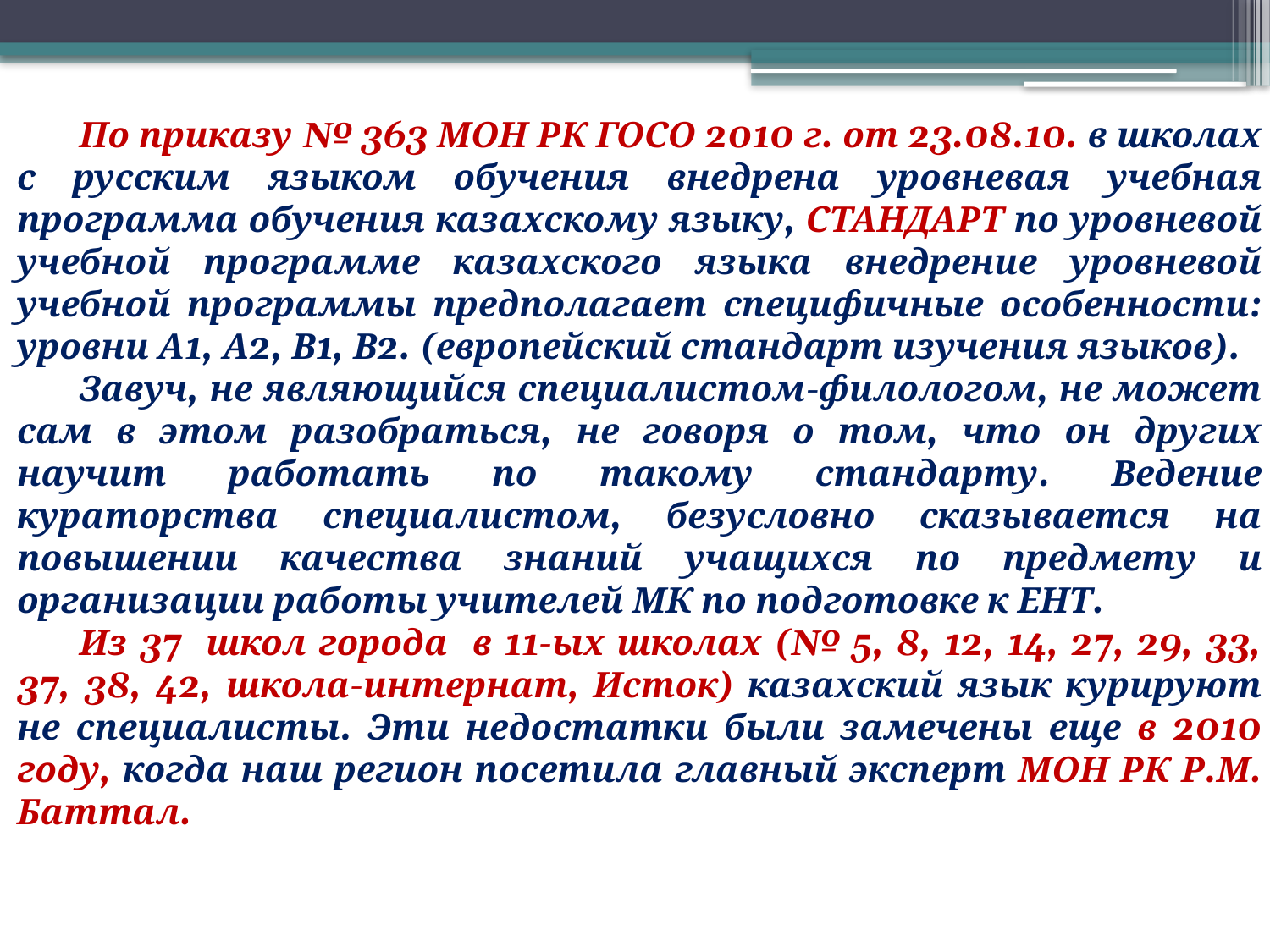

По приказу № 363 МОН РК ГОСО 2010 г. от 23.08.10. в школах с русским языком обучения внедрена уровневая учебная программа обучения казахскому языку, СТАНДАРТ по уровневой учебной программе казахского языка внедрение уровневой учебной программы предполагает специфичные особенности: уровни А1, А2, В1, В2. (европейский стандарт изучения языков).
Завуч, не являющийся специалистом-филологом, не может сам в этом разобраться, не говоря о том, что он других научит работать по такому стандарту. Ведение кураторства специалистом, безусловно сказывается на повышении качества знаний учащихся по предмету и организации работы учителей МК по подготовке к ЕНТ.
Из 37  школ города  в 11-ых школах (№ 5, 8, 12, 14, 27, 29, 33, 37, 38, 42, школа-интернат, Исток) казахский язык курируют не специалисты. Эти недостатки были замечены еще в 2010 году, когда наш регион посетила главный эксперт МОН РК Р.М. Баттал.